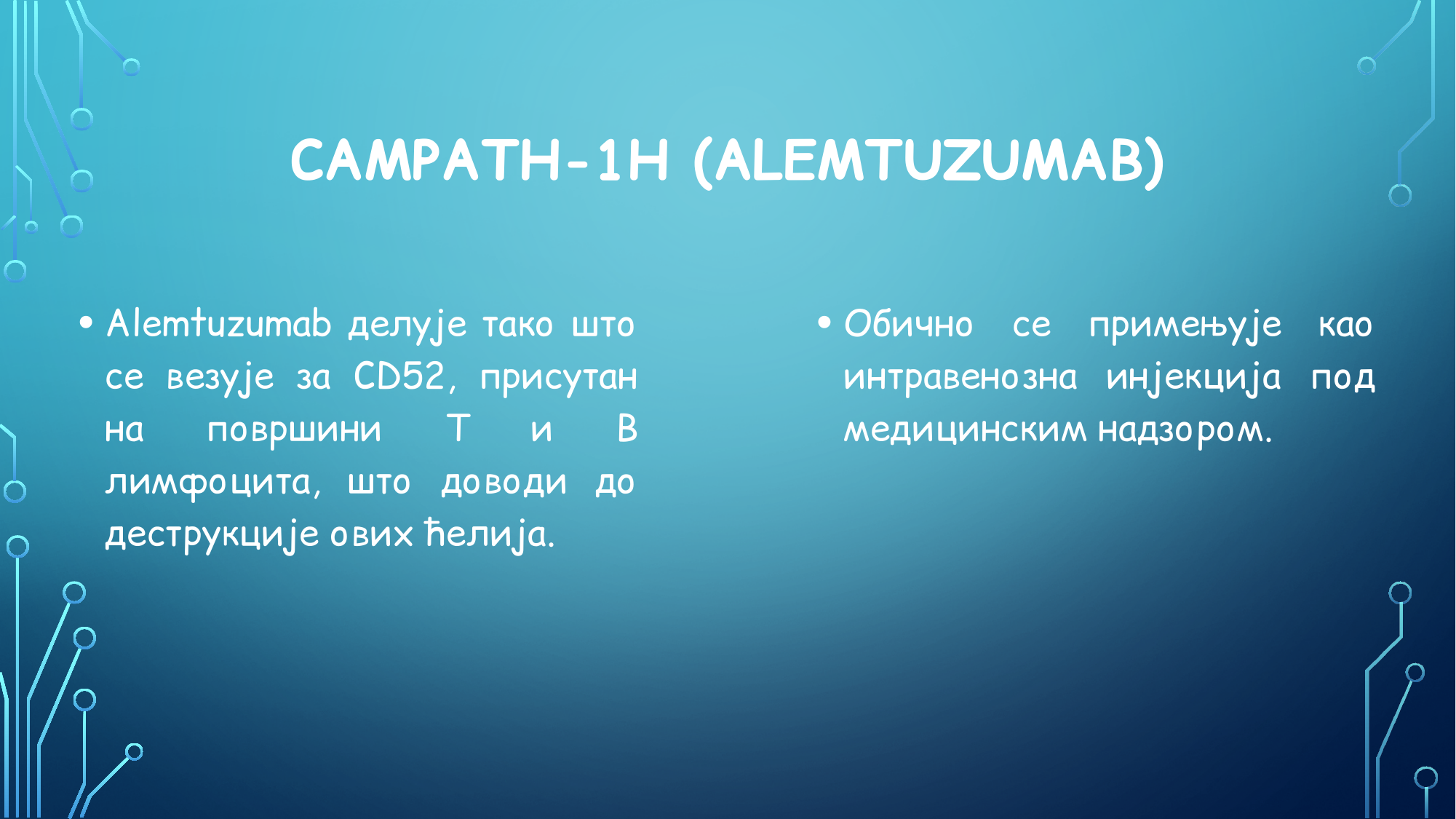

# Campath-1H (Alemtuzumab)
Alemtuzumab делује тако што се везује за CD52, присутан на површини Т и B лимфоцита, што доводи до деструкције ових ћелија.

Обично се примењује као интравенозна инјекција под медицинским надзором.